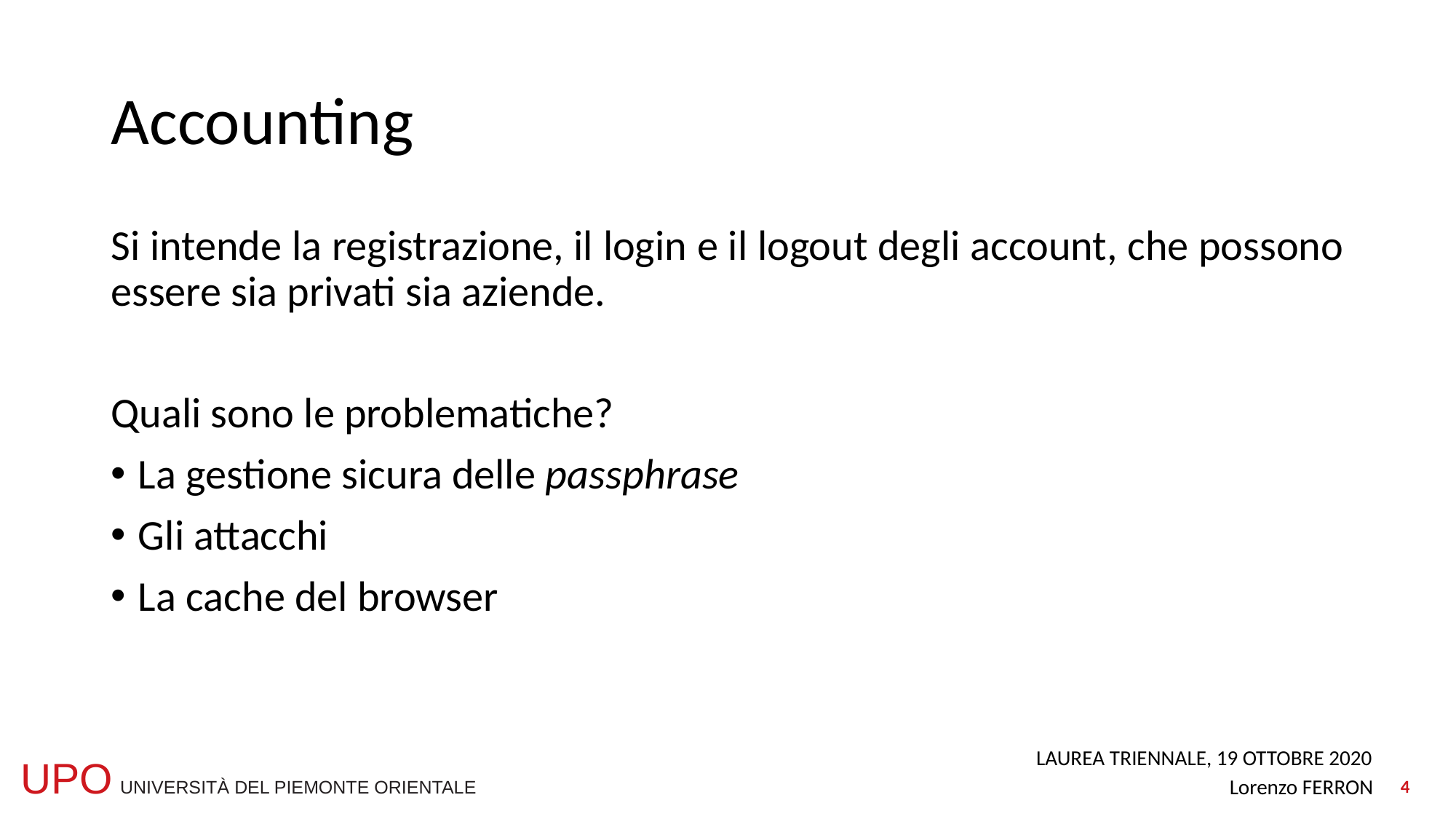

# Accounting
Si intende la registrazione, il login e il logout degli account, che possono essere sia privati sia aziende.

Quali sono le problematiche?
La gestione sicura delle passphrase
Gli attacchi
La cache del browser
4